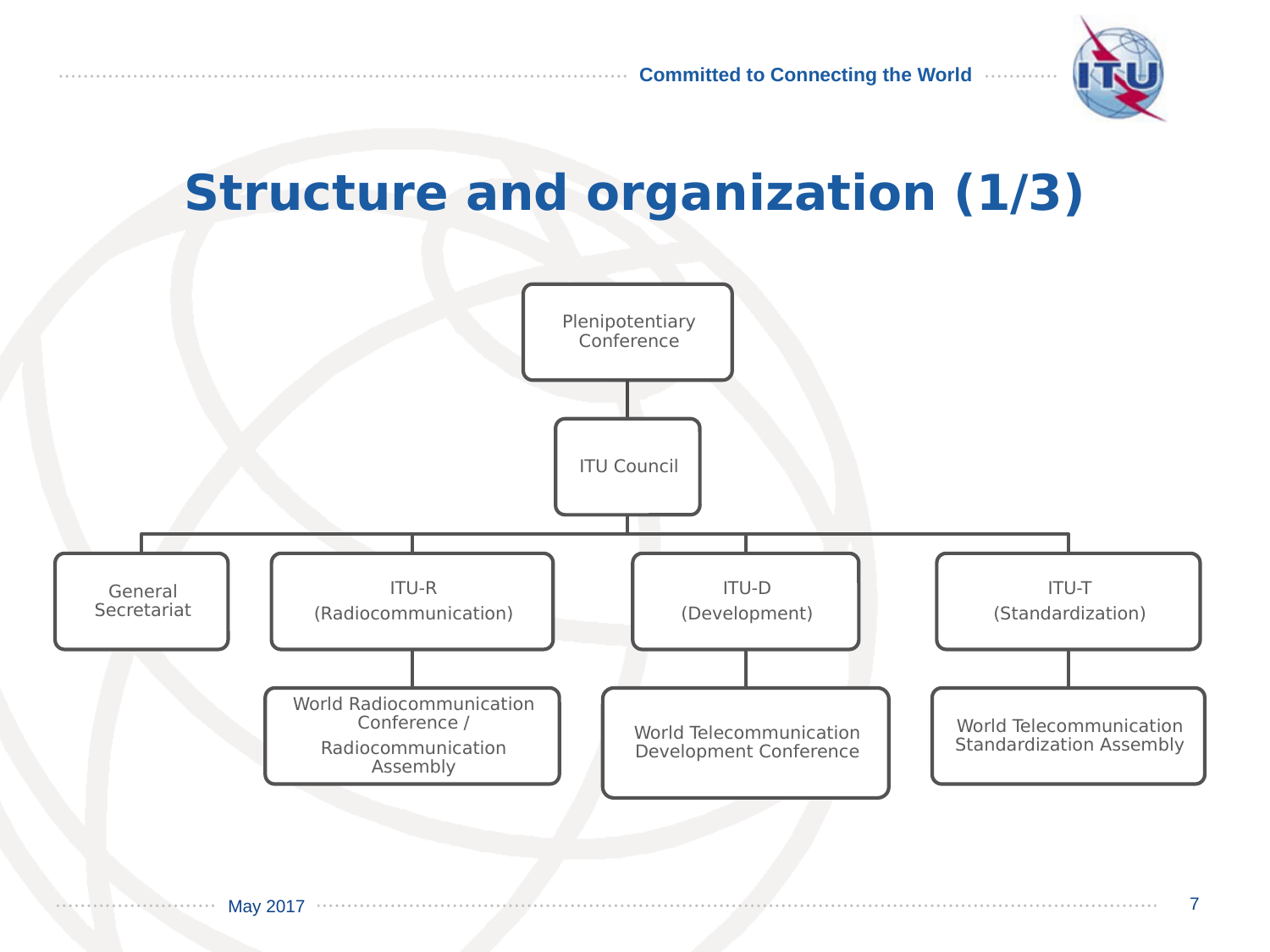

# Structure and organization (1/3)
Plenipotentiary Conference
ITU Council
General Secretariat
ITU-R
(Radiocommunication)
World Radiocommunication Conference /
Radiocommunication Assembly
ITU-D
(Development)
World Telecommunication Development Conference
ITU-T
(Standardization)
World Telecommunication Standardization Assembly
7